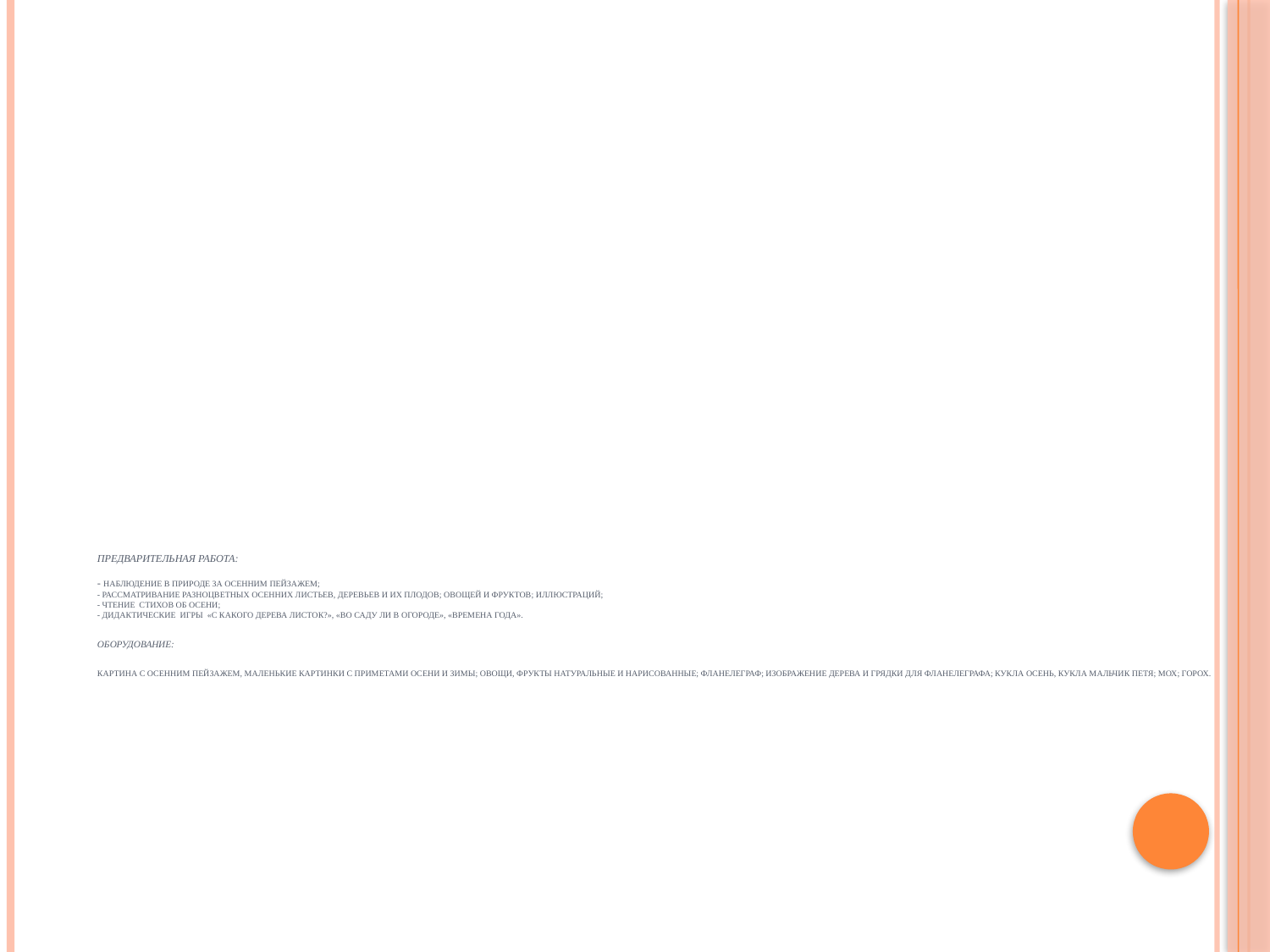

# Предварительная работа: - Наблюдение в природе за осенним пейзажем; - Рассматривание разноцветных осенних листьев, деревьев и их плодов; овощей и фруктов; иллюстраций; - Чтение  стихов об осени; - Дидактические  игры  «С какого дерева листок?», «Во саду ли в огороде», «Времена года». Оборудование: Картина с осенним пейзажем, маленькие картинки с приметами осени и зимы; овощи, фрукты натуральные и нарисованные; фланелеграф; изображение дерева и грядки для фланелеграфа; кукла Осень, кукла мальчик Петя; мох; горох.